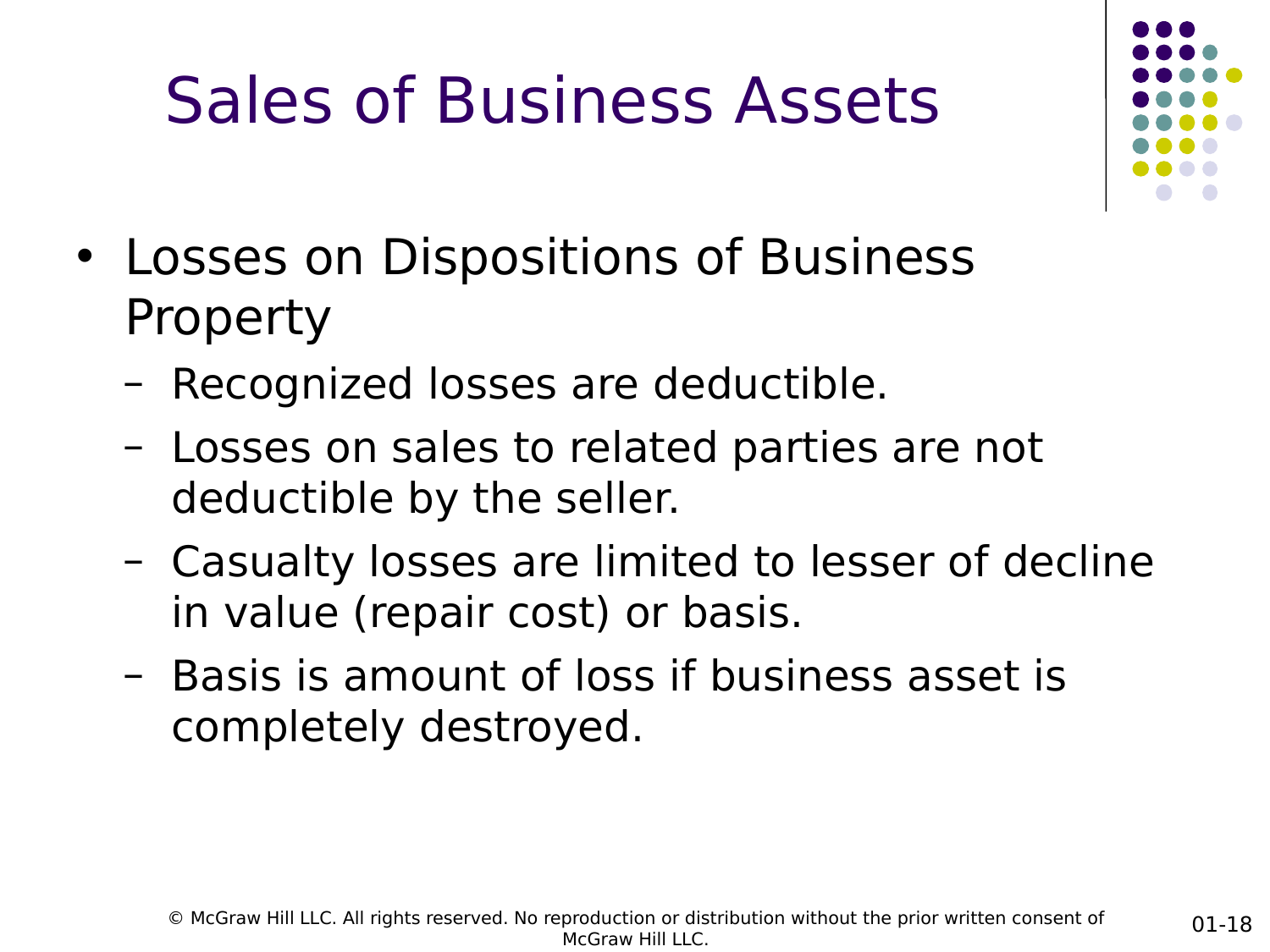

# Sales of Business Assets
Losses on Dispositions of Business Property
Recognized losses are deductible.
Losses on sales to related parties are not deductible by the seller.
Casualty losses are limited to lesser of decline in value (repair cost) or basis.
Basis is amount of loss if business asset is completely destroyed.
01-18